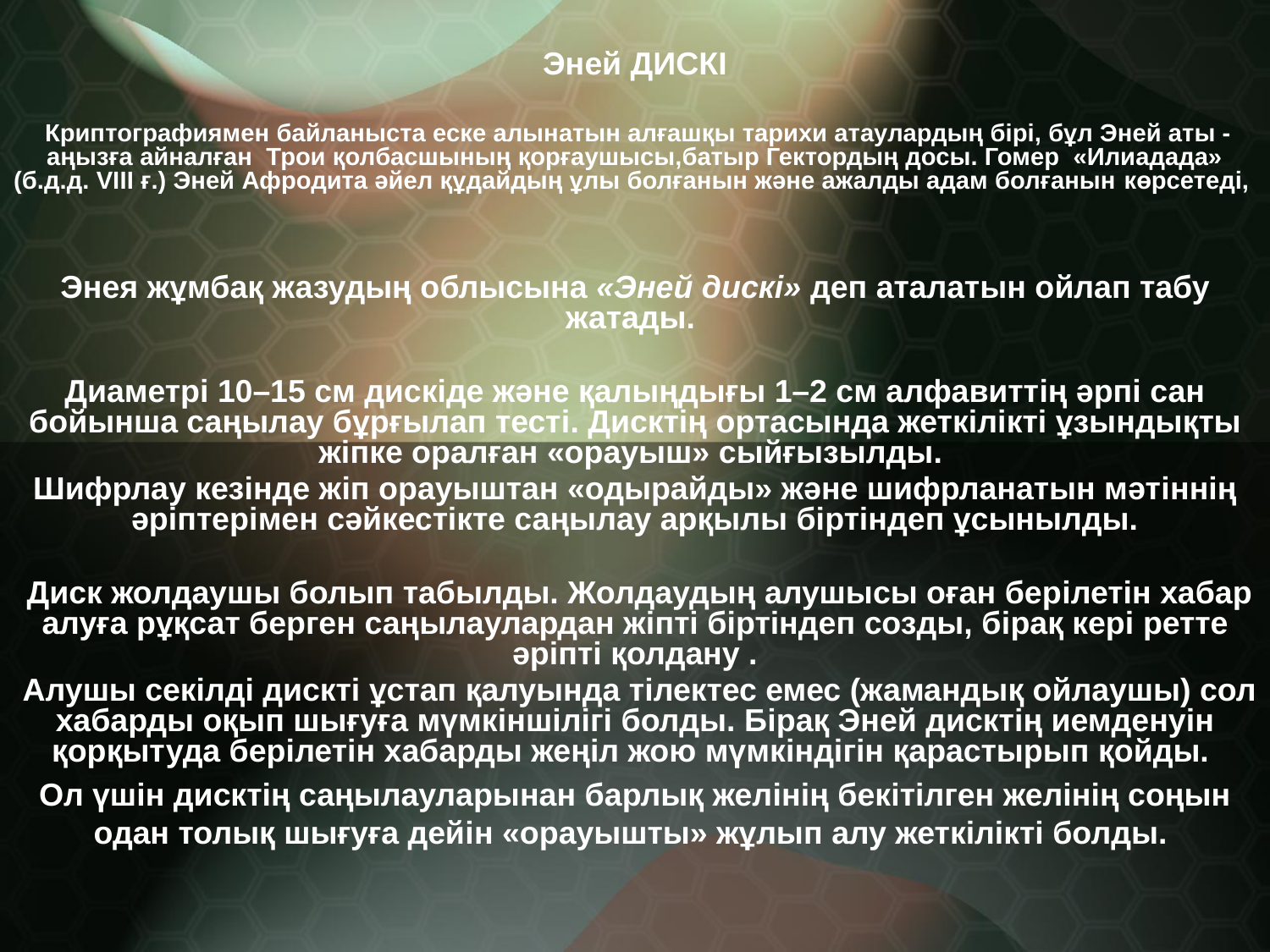

Эней ДИСКІ

 Криптографиямен байланыста еске алынатын алғашқы тарихи атаулардың бірі, бұл Эней аты - аңызға айналған  Трои қолбасшының қорғаушысы,батыр Гектордың досы. Гомер  «Илиадада» (б.д.д. VIII ғ.) Эней Афродита әйел құдайдың ұлы болғанын және ажалды адам болғанын көрсетеді,

Энея жұмбақ жазудың облысына «Эней дискі» деп аталатын ойлап табу жатады.

Диаметрі 10–15 см дискіде және қалыңдығы 1–2 см алфавиттiң әрпі сан бойынша саңылау бұрғылап тестi. Дисктiң ортасында жеткiлiктi ұзындықты жiпке оралған «орауыш» сыйғызылды.
Шифрлау кезінде жiп орауыштан «одырайды» және шифрланатын мәтiннiң әрiптерiмен сәйкестiкте саңылау арқылы біртіндеп ұсынылды.

 Диск жолдаушы болып табылды. Жолдаудың алушысы оған берiлетiн хабар алуға рұқсат берген саңылаулардан жiпті біртіндеп созды, бiрақ керi ретте әріпті қолдану .
 Алушы секілді дисктi ұстап қалуында тiлектес емес (жамандық ойлаушы) сол хабарды оқып шығуға мүмкiншiлiгi болды. Бiрақ Эней дисктiң иемденуiн қорқытуда берiлетiн хабарды жеңiл жою мүмкiндiгін қарастырып қойды.
Ол үшiн дисктiң саңылауларынан барлық желiнiң бекiтiлген желiнiң соңын одан толық шығуға дейiн «орауышты» жұлып алу жеткілікті болды.